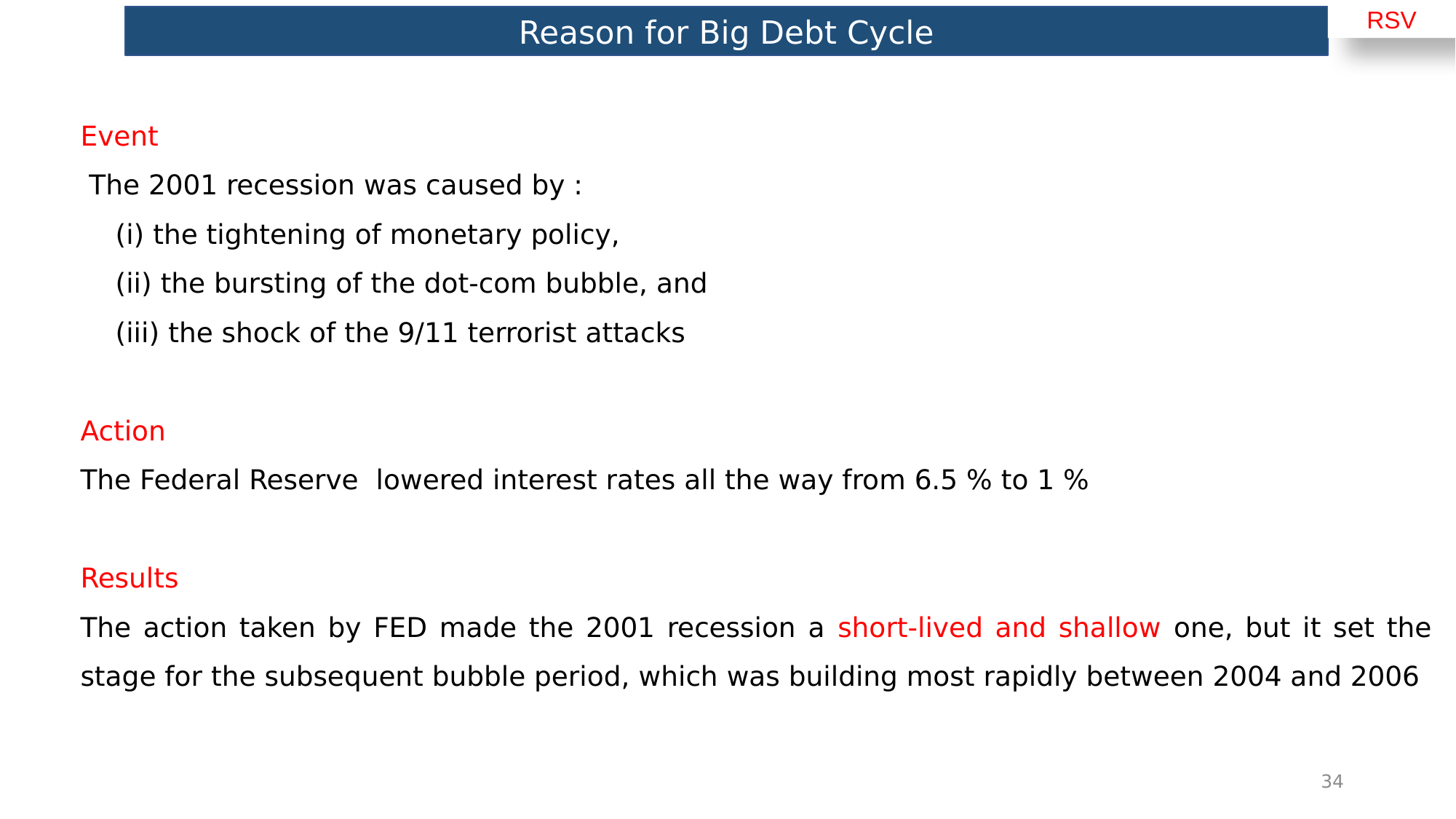

RSV
Reason for Big Debt Cycle
Event
 The 2001 recession was caused by :
    (i) the tightening of monetary policy,
    (ii) the bursting of the dot-com bubble, and
    (iii) the shock of the 9/11 terrorist attacks

Action
The Federal Reserve  lowered interest rates all the way from 6.5 % to 1 %

Results
The action taken by FED made the 2001 recession a short-lived and shallow one, but it set the stage for the subsequent bubble period, which was building most rapidly between 2004 and 2006

34